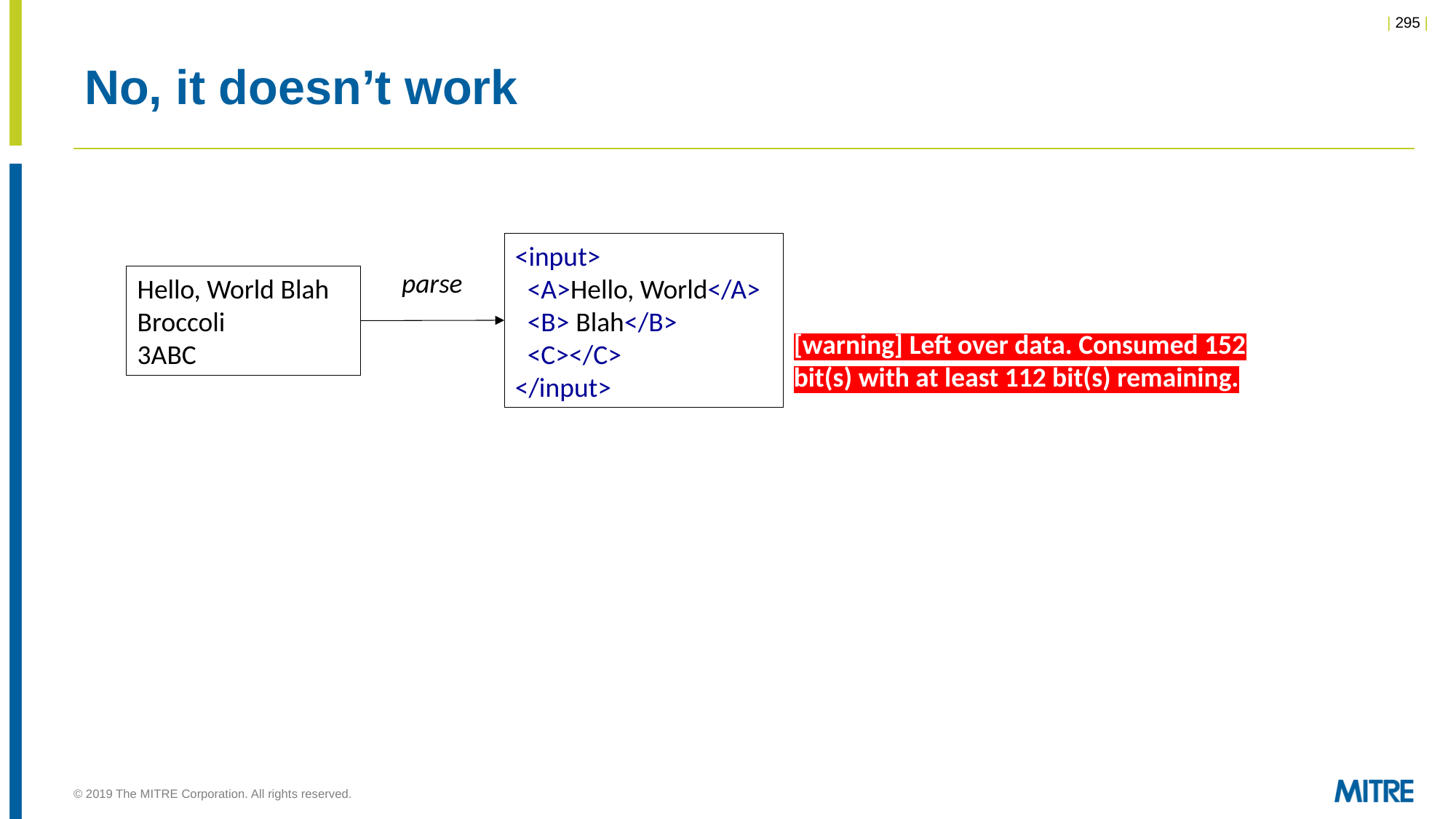

# No, it doesn’t work
<input>
  <A>Hello, World</A>
  <B> Blah</B>
  <C></C>
</input>
parse
Hello, World Blah
Broccoli
3ABC
[warning] Left over data. Consumed 152 bit(s) with at least 112 bit(s) remaining.
© 2019 The MITRE Corporation. All rights reserved.